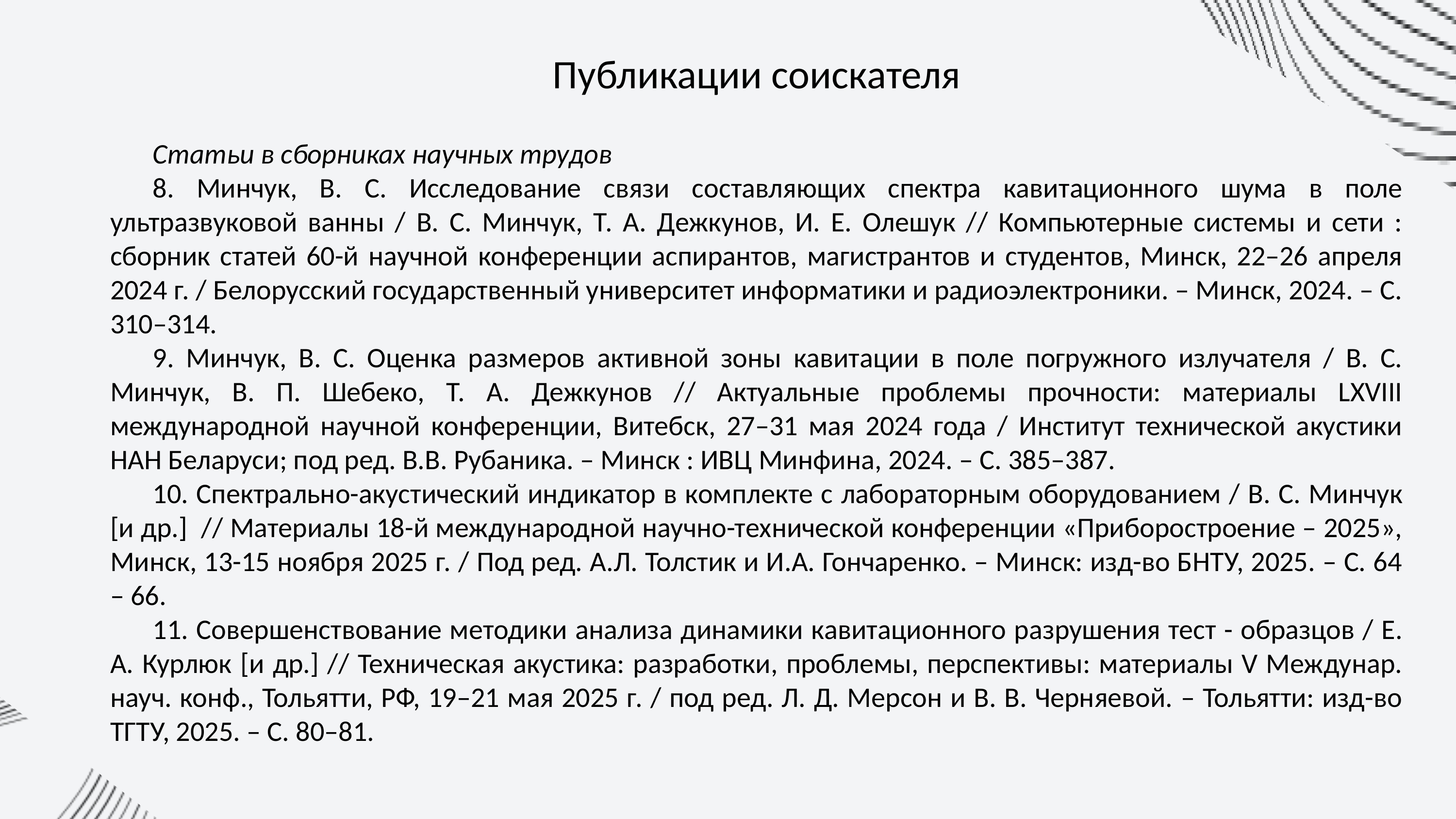

Публикации соискателя
Статьи в сборниках научных трудов
8. Минчук, В. С. Исследование связи составляющих спектра кавитационного шума в поле ультразвуковой ванны / В. С. Минчук, Т. А. Дежкунов, И. Е. Олешук // Компьютерные системы и сети : сборник статей 60-й научной конференции аспирантов, магистрантов и студентов, Минск, 22–26 апреля 2024 г. / Белорусский государственный университет информатики и радиоэлектроники. – Минск, 2024. – С. 310–314.
9. Минчук, В. С. Оценка размеров активной зоны кавитации в поле погружного излучателя / В. С. Минчук, В. П. Шебеко, Т. А. Дежкунов // Актуальные проблемы прочности: материалы LXVIII международной научной конференции, Витебск, 27–31 мая 2024 года / Институт технической акустики НАН Беларуси; под ред. В.В. Рубаника. – Минск : ИВЦ Минфина, 2024. – С. 385–387.
10. Спектрально-акустический индикатор в комплекте с лабораторным оборудованием / В. С. Минчук [и др.]  // Материалы 18-й международной научно-технической конференции «Приборостроение – 2025», Минск, 13-15 ноября 2025 г. / Под ред. А.Л. Толстик и И.А. Гончаренко. – Минск: изд-во БНТУ, 2025. – С. 64 – 66.
11. Совершенствование методики анализа динамики кавитационного разрушения тест - образцов / Е. А. Курлюк [и др.] // Техническая акустика: разработки, проблемы, перспективы: материалы V Междунар. науч. конф., Тольятти, РФ, 19–21 мая 2025 г. / под ред. Л. Д. Мерсон и В. В. Черняевой. – Тольятти: изд-во ТГТУ, 2025. – С. 80–81.